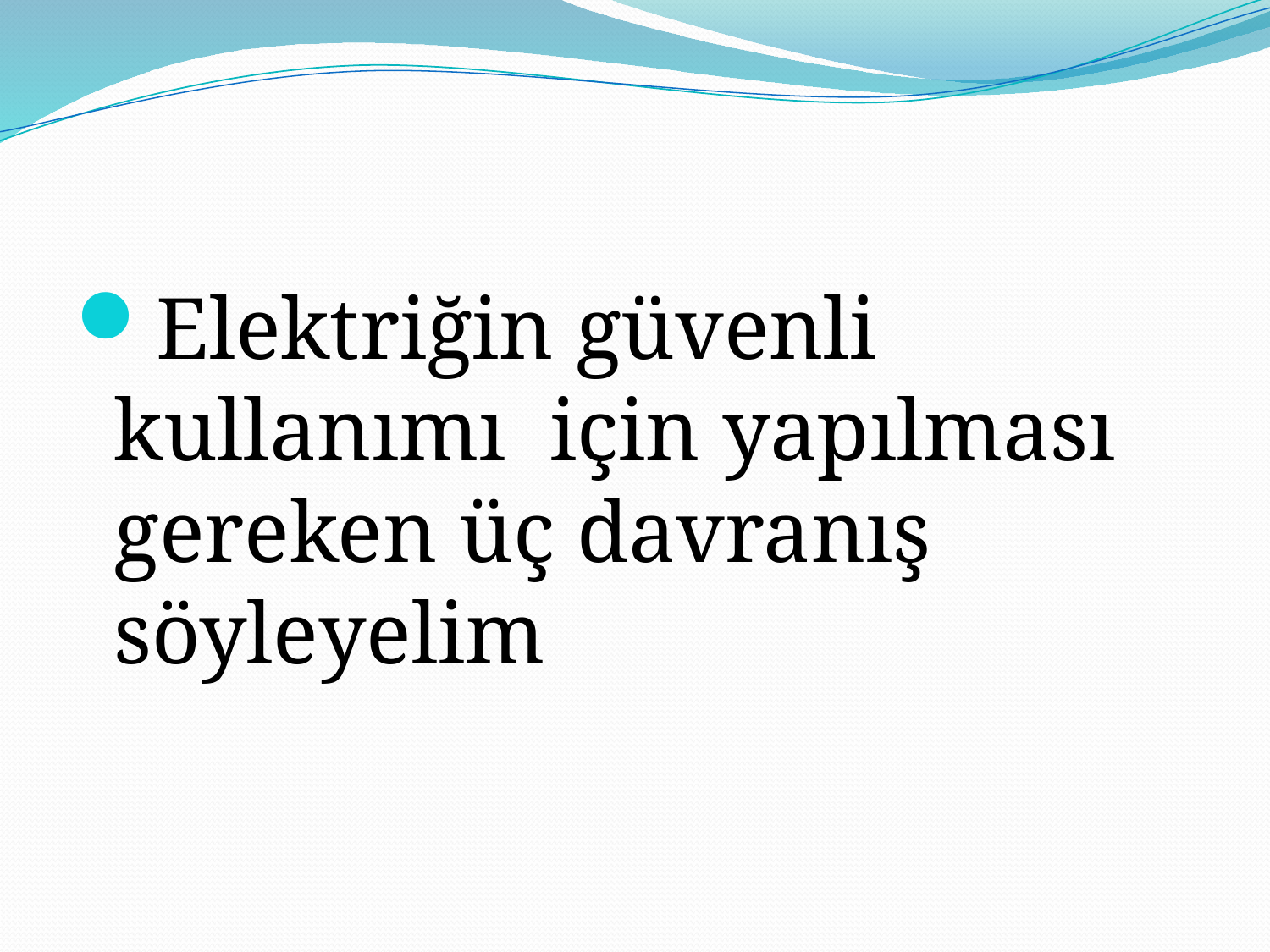

#
Elektriğin güvenli  kullanımı  için yapılması gereken üç davranış söyleyelim